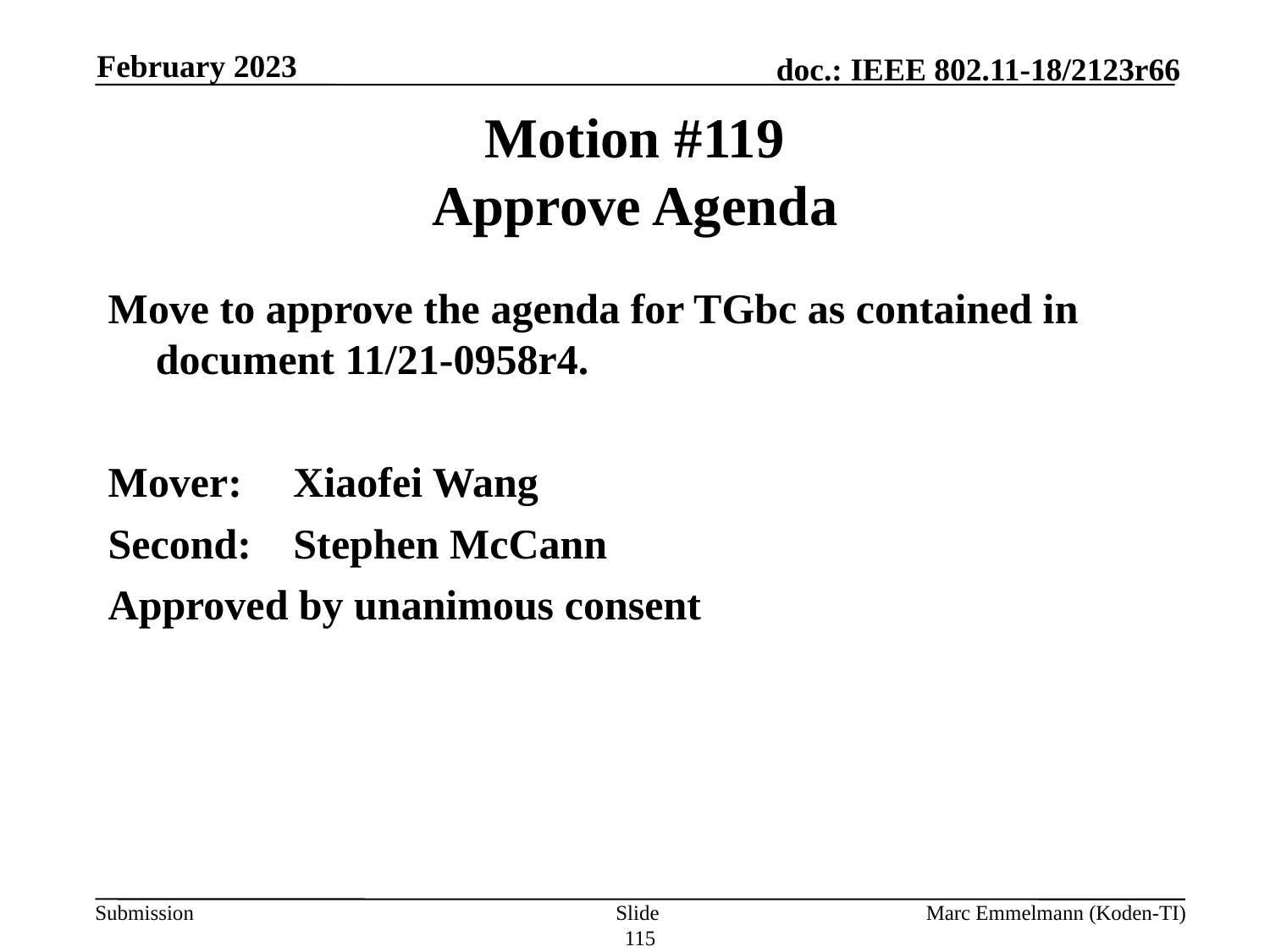

February 2023
# Motion #119 Approve Agenda
Move to approve the agenda for TGbc as contained in document 11/21-0958r4.

Mover:	 Xiaofei Wang
Second:	 Stephen McCann
Approved by unanimous consent
Slide 115
Marc Emmelmann (Koden-TI)